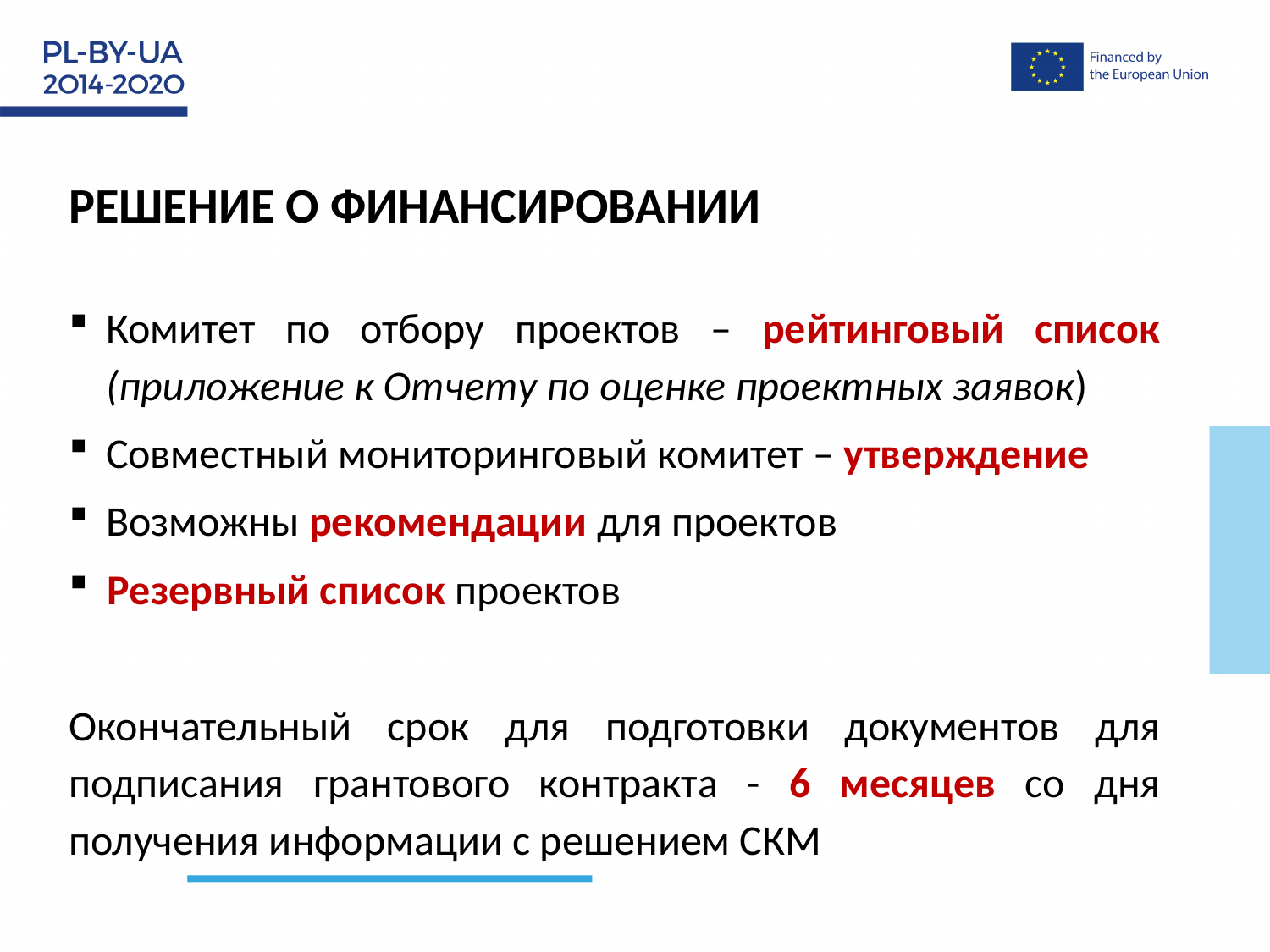

РЕШЕНИЕ О ФИНАНСИРОВАНИИ

Комитет по отбору проектов – рейтинговый список (приложение к Отчету по оценке проектных заявок)
Совместный мониторинговый комитет – утверждение
Возможны рекомендации для проектов
  Резервный список проектов

Окончательный срок для подготовки документов для подписания грантового контракта - 6 месяцев со дня получения информации с решением СКМ